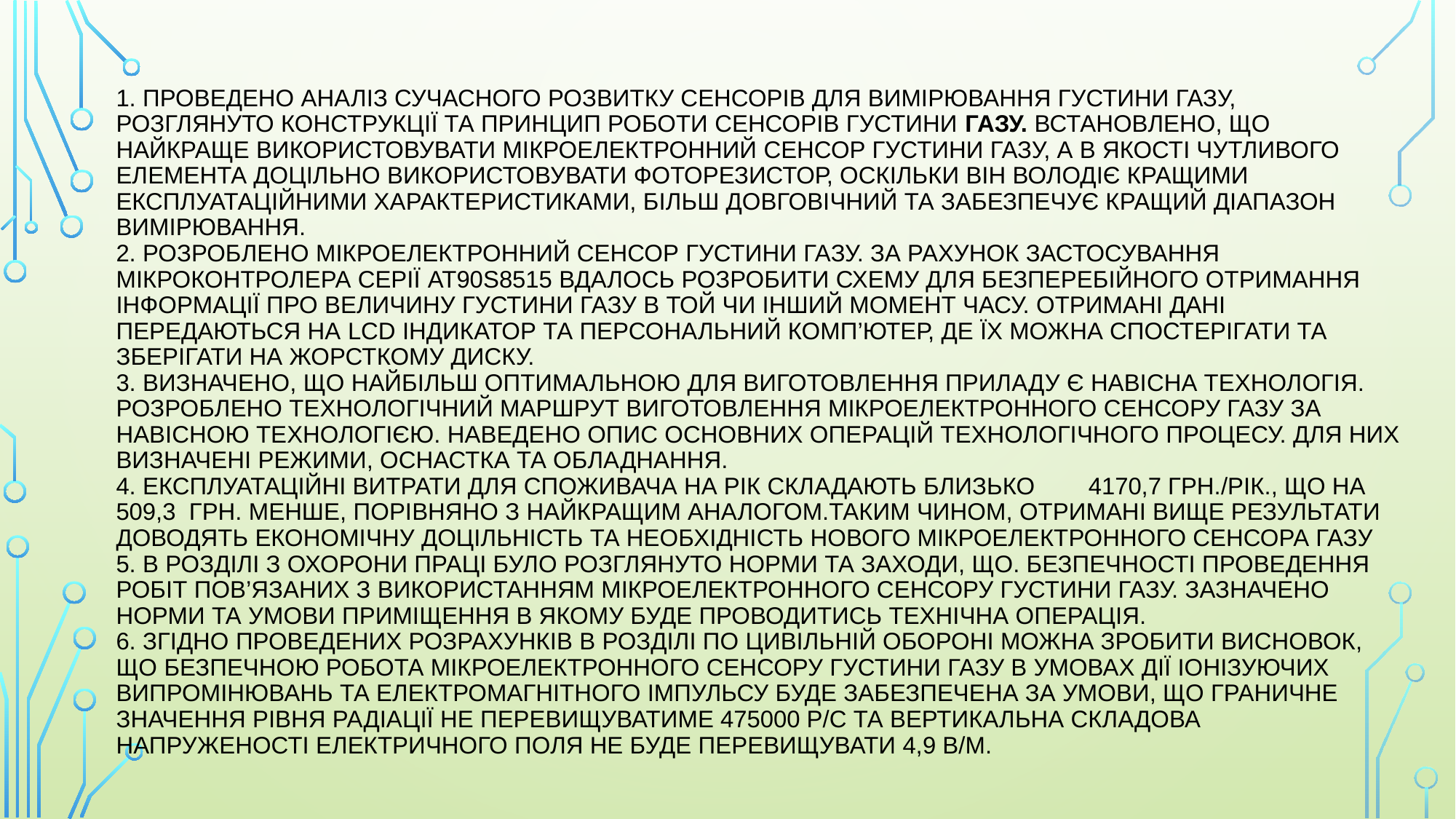

# 1. Проведено аналіз сучасного розвитку сенсорів для вимірювання густини газу, розглянуто конструкції та принцип роботи сенсорів густини газу. Встановлено, що найкраще використовувати мікроелектронний сенсор густини газу, а в якості чутливого елемента доцільно використовувати фоторезистор, оскільки він володіє кращими експлуатаційними характеристиками, більш довговічний та забезпечує кращий діапазон вимірювання. 2. Розроблено мікроелектронний сенсор густини газу. За рахунок застосування мікроконтролера серії AT90S8515 вдалось розробити схему для безперебійного отримання інформації про величину густини газу в той чи інший момент часу. Отримані дані передаються на LCD індикатор та персональний комп’ютер, де їх можна спостерігати та зберігати на жорсткому диску. 3. Визначено, що найбільш оптимальною для виготовлення приладу є навісна технологія. Розроблено технологічний маршрут виготовлення мікроелектронного сенсору газу за навісною технологією. Наведено опис основних операцій технологічного процесу. Для них визначені режими, оснастка та обладнання. 4. Експлуатаційні витрати для споживача на рік складають близько        4170,7 грн./рік., що на  509,3  грн. менше, порівняно з найкращим аналогом.Таким чином, отримані вище результати доводять економічну доцільність та необхідність нового мікроелектронного сенсора газу 5. В розділі з охорони праці було розглянуто норми та заходи, що. безпечності проведення робіт пов’язаних з використанням мікроелектронного сенсору густини газу. Зазначено норми та умови приміщення в якому буде проводитись технічна операція. 6. Згідно проведених розрахунків в розділі по Цивільній Обороні можна зробити висновок, що безпечною робота мікроелектронного сенсору густини газу в умовах дії іонізуючих випромінювань та електромагнітного імпульсу буде забезпечена за умови, що граничне значення рівня радіації не перевищуватиме 475000 Р/с та вертикальна складова напруженості електричного поля не буде перевищувати 4,9 В/м.